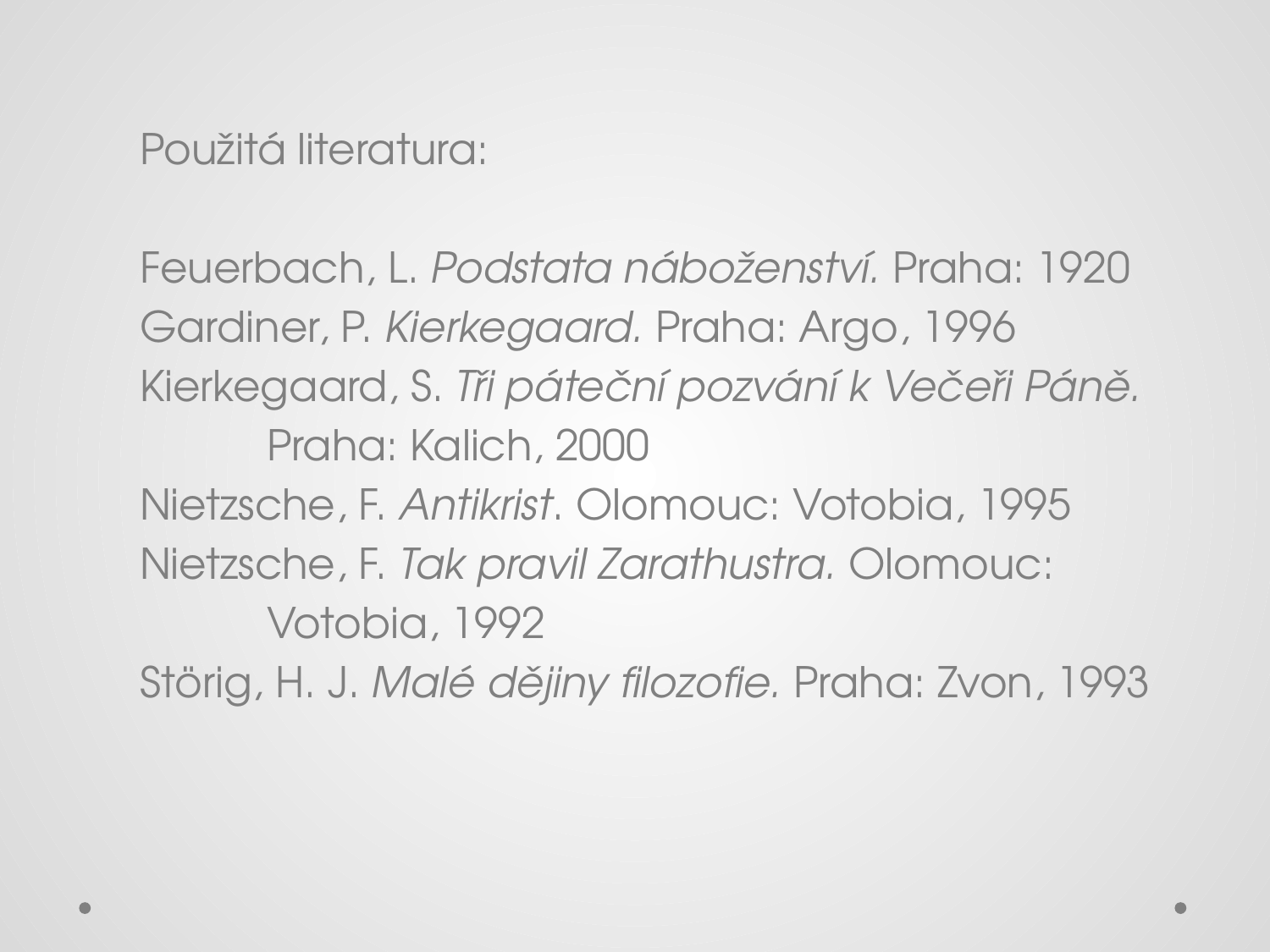

Použitá literatura:

	Feuerbach, L. Podstata náboženství. Praha: 1920
	Gardiner, P. Kierkegaard. Praha: Argo, 1996
	Kierkegaard, S. Tři páteční pozvání k Večeři Páně.
		Praha: Kalich, 2000
	Nietzsche, F. Antikrist. Olomouc: Votobia, 1995
	Nietzsche, F. Tak pravil Zarathustra. Olomouc:
		Votobia, 1992
	Störig, H. J. Malé dějiny filozofie. Praha: Zvon, 1993